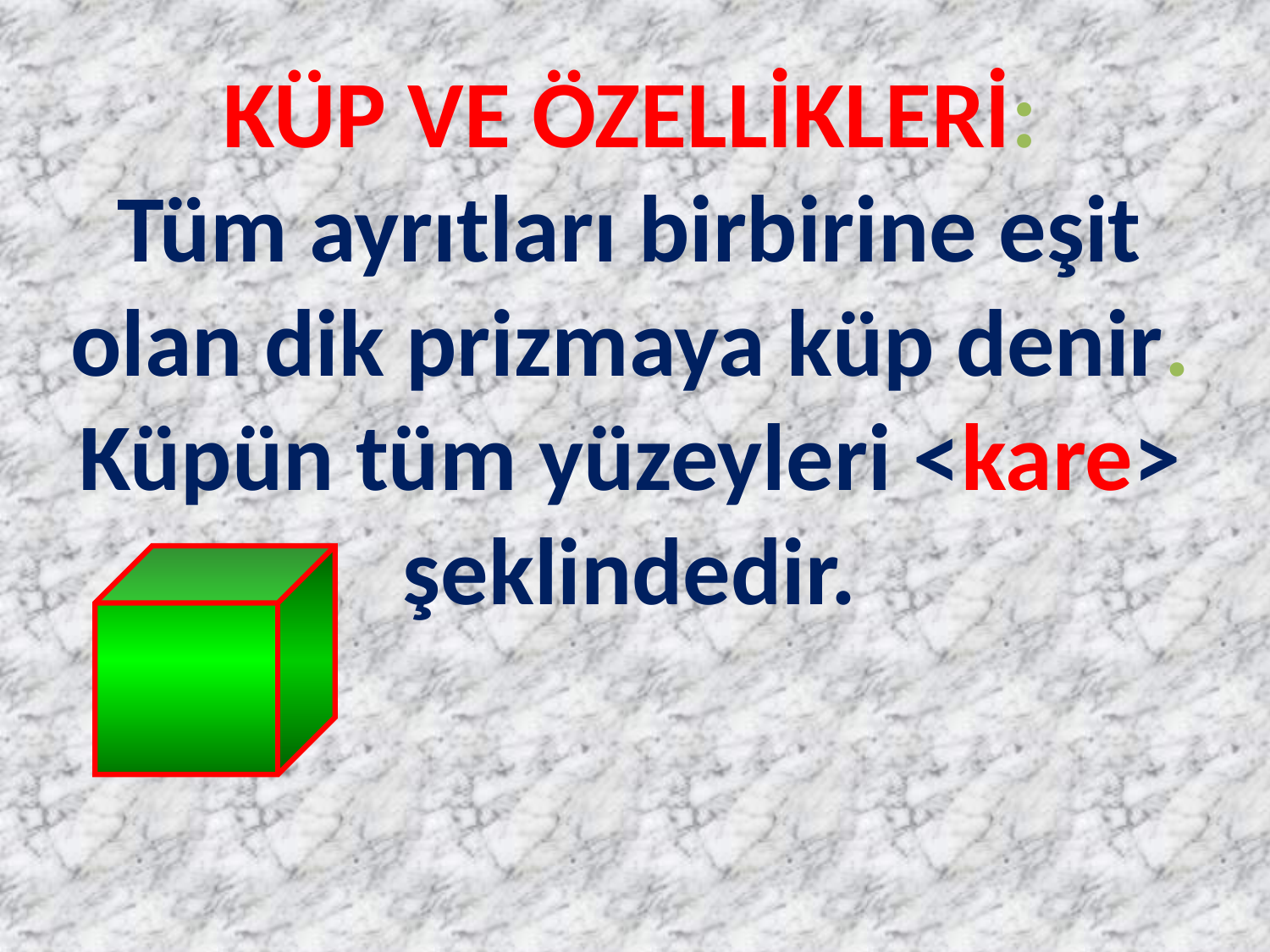

KÜP VE ÖZELLİKLERİ:
Tüm ayrıtları birbirine eşit olan dik prizmaya küp denir.
Küpün tüm yüzeyleri <kare> şeklindedir.
#